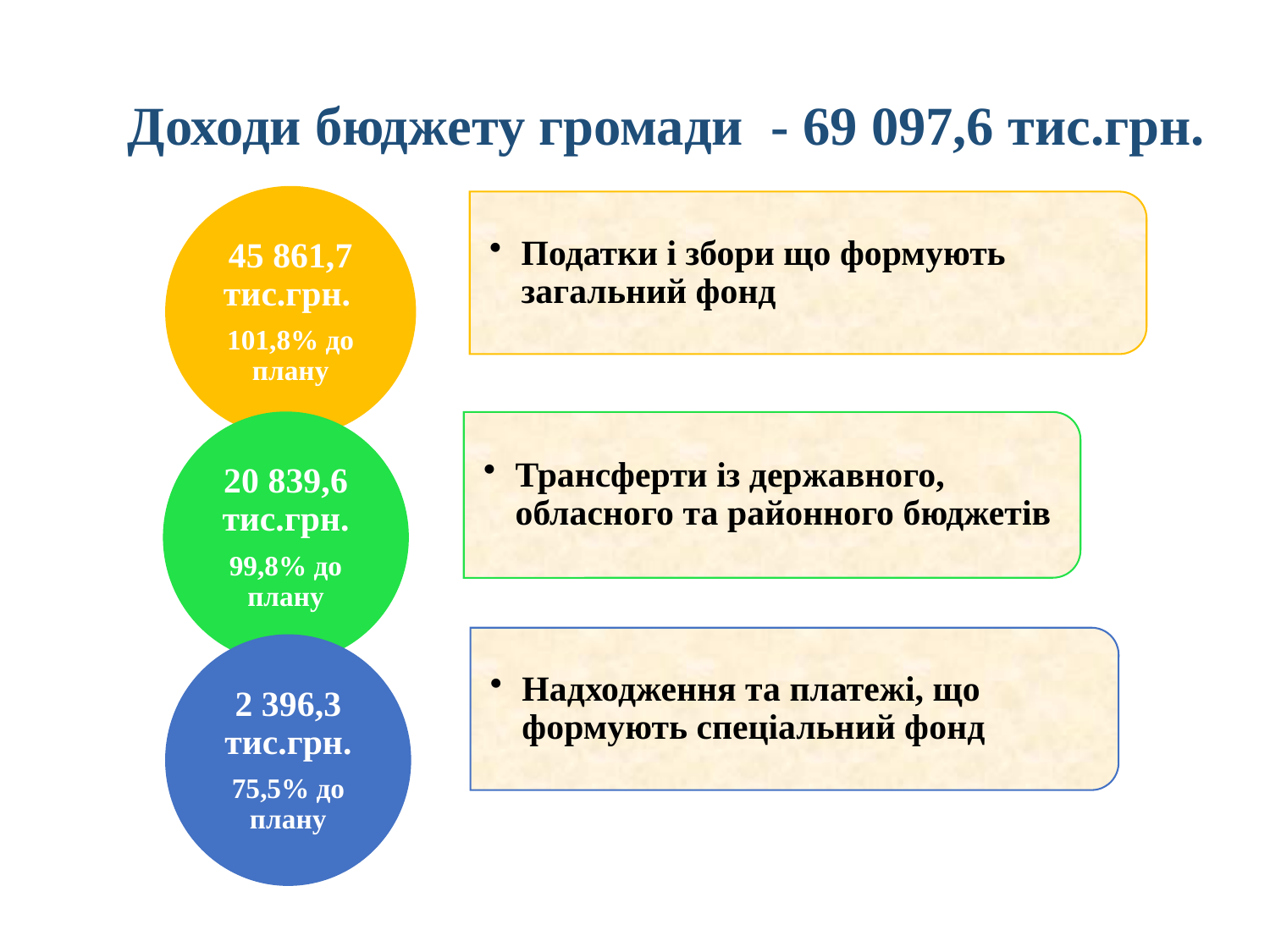

# Доходи бюджету громади  - 69 097,6 тис.грн.
45 861,7 тис.грн.
101,8% до плану
Податки і збори що формують загальний фонд
20 839,6 тис.грн.
99,8% до плану
Трансферти із державного, обласного та районного бюджетів
2 396,3 тис.грн.
75,5% до плану
Надходження та платежі, що формують спеціальний фонд